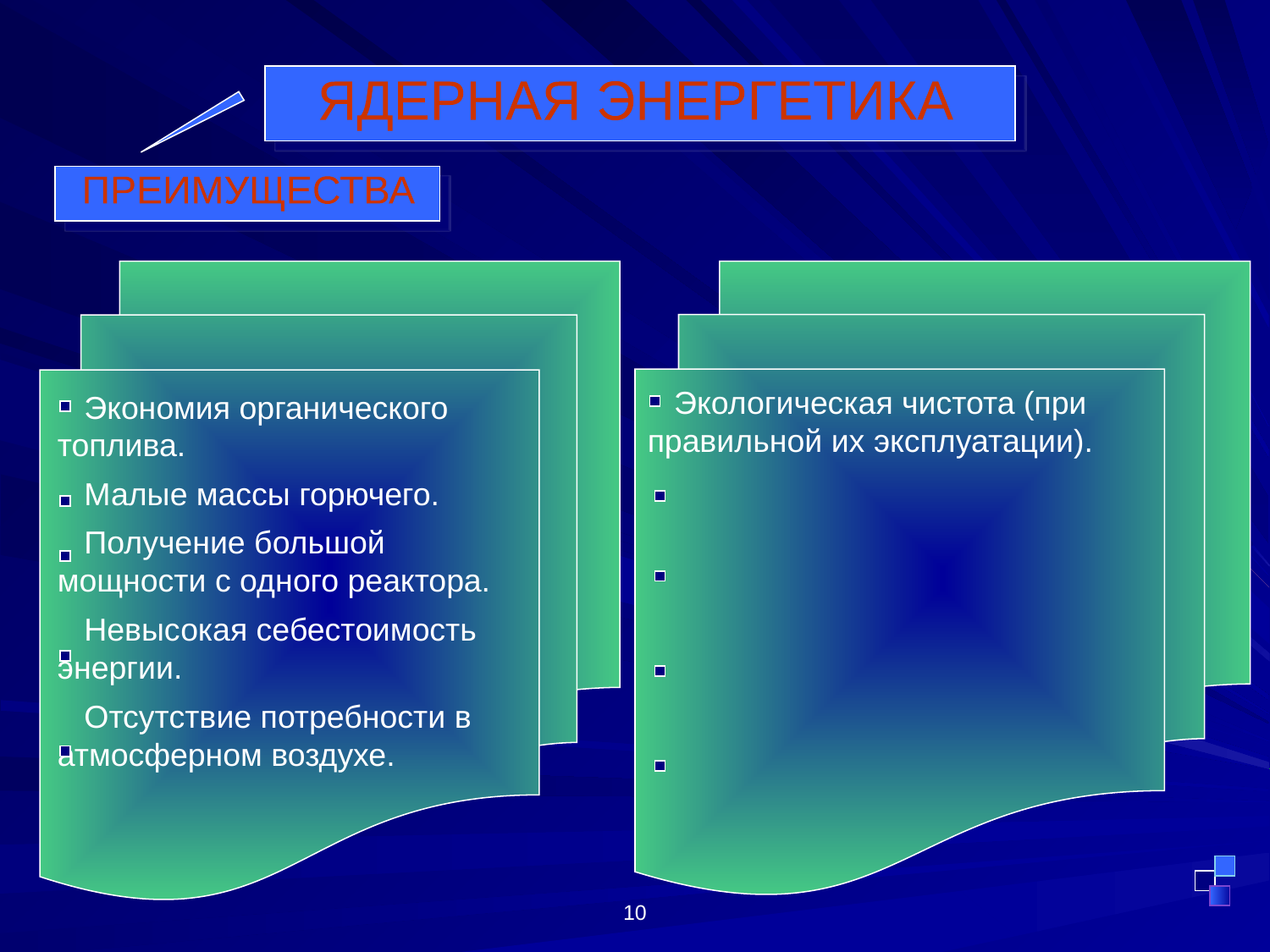

ЯДЕРНАЯ ЭНЕРГЕТИКА

ПРЕИМУЩЕСТВА

   Экологическая чистота (при правильной их эксплуатации).

   Экономия органического топлива.
   Малые массы горючего.
   Получение большой мощности с одного реактора.
   Невысокая себестоимость энергии.
   Отсутствие потребности в атмосферном воздухе.

10